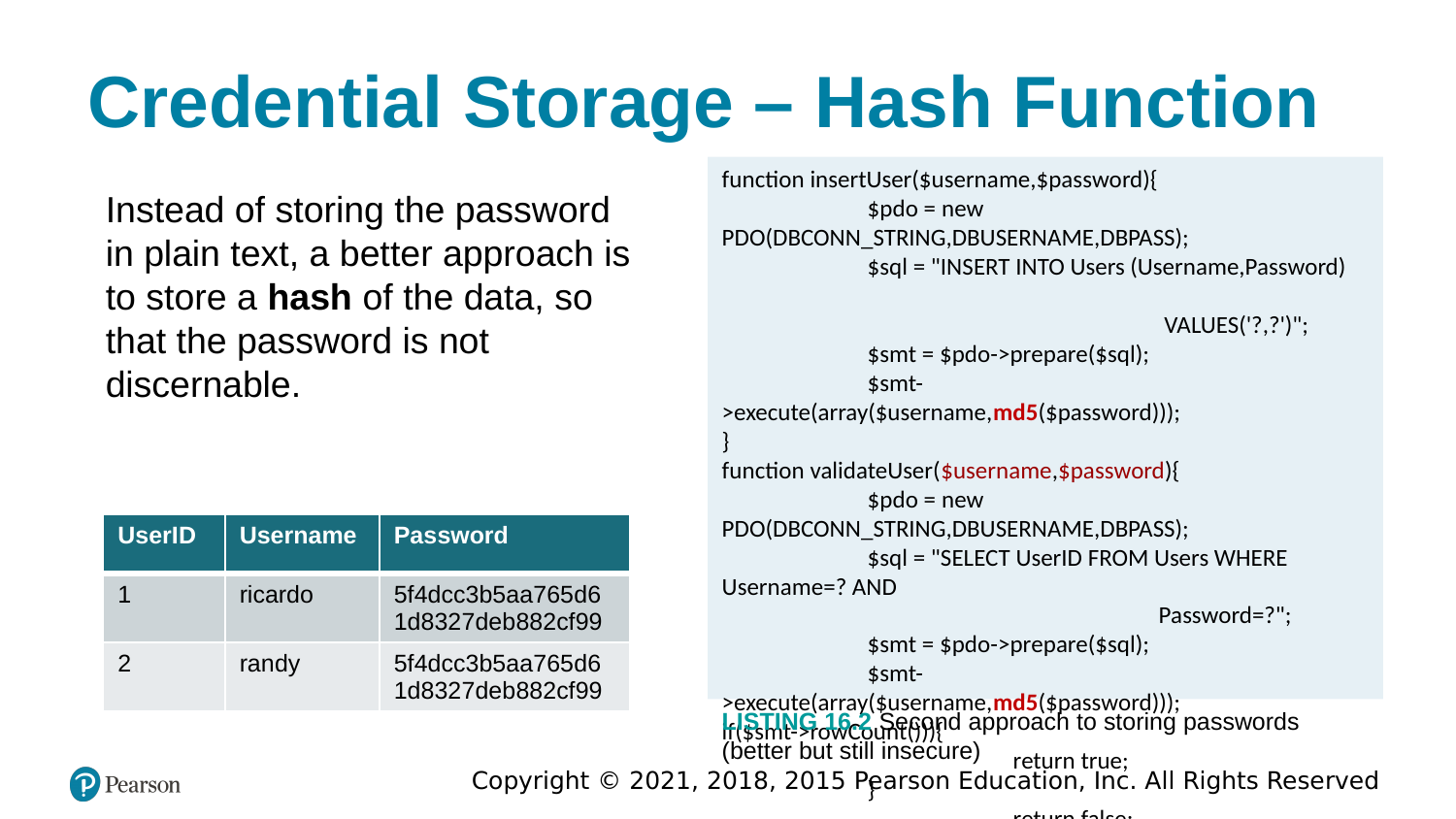

# Credential Storage – Hash Function
function insertUser($username,$password){
	$pdo = new PDO(DBCONN_STRING,DBUSERNAME,DBPASS);
	$sql = "INSERT INTO Users (Username,Password) 							 VALUES('?,?')";
	$smt = $pdo->prepare($sql);
	$smt->execute(array($username,md5($password)));
}
function validateUser($username,$password){
	$pdo = new PDO(DBCONN_STRING,DBUSERNAME,DBPASS);
	$sql = "SELECT UserID FROM Users WHERE Username=? AND
			Password=?";
	$smt = $pdo->prepare($sql);
	$smt->execute(array($username,md5($password)));	if($smt->rowCount())){
		return true;
	}
		return false;
}
Instead of storing the password in plain text, a better approach is to store a hash of the data, so that the password is not discernable.
| UserID | Username | Password |
| --- | --- | --- |
| 1 | ricardo | 5f4dcc3b5aa765d61d8327deb882cf99 |
| 2 | randy | 5f4dcc3b5aa765d61d8327deb882cf99 |
LISTING 16.2 Second approach to storing passwords (better but still insecure)